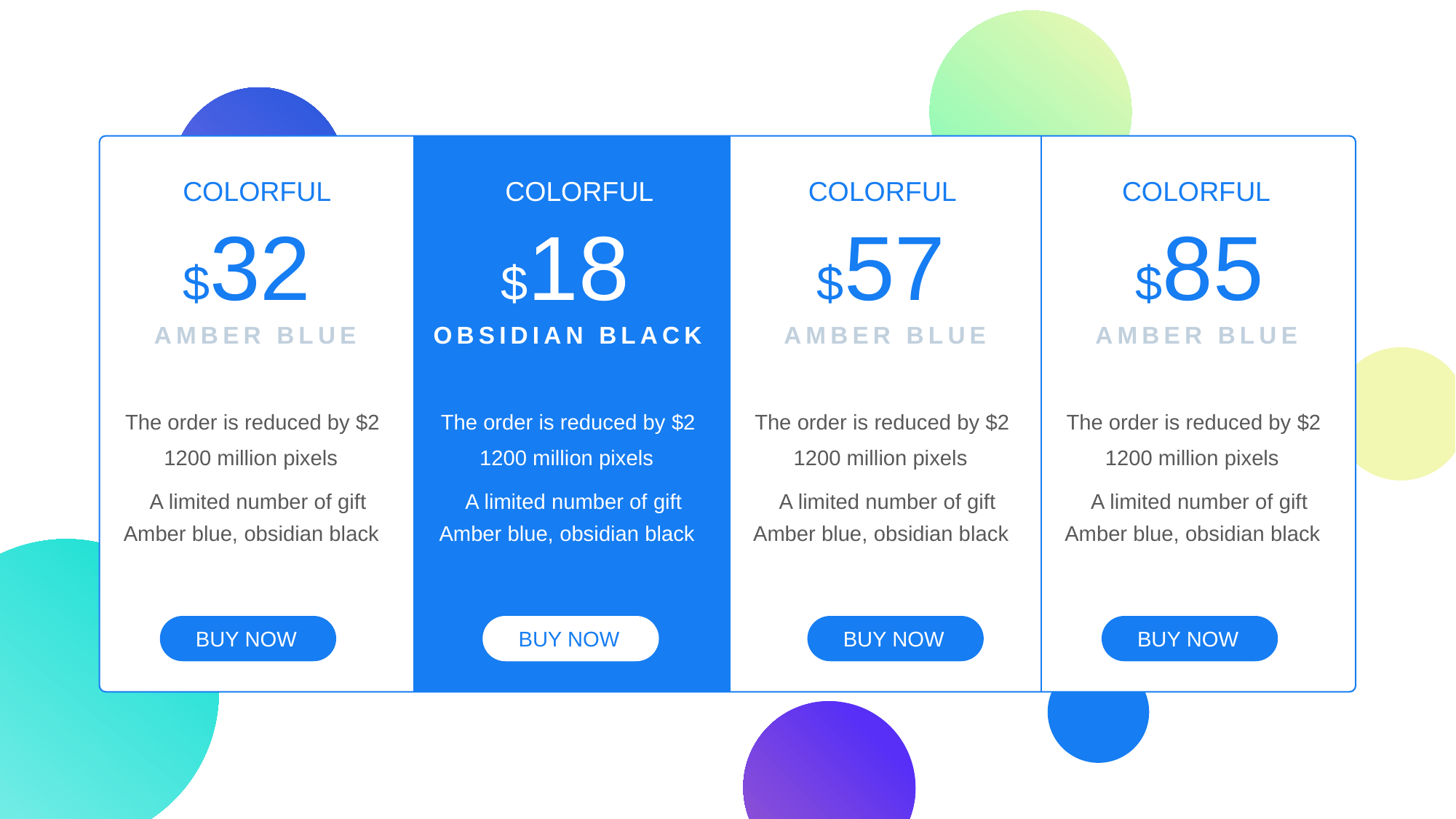

COLORFUL
COLORFUL
COLORFUL
COLORFUL
$32
$18
$57
$85
AMBER BLUE
OBSIDIAN BLACK
OBSIDIAN BLACK
AMBER BLUE
AMBER BLUE
The order is reduced by $2
1200 million pixels
A limited number of gift
Amber blue, obsidian black
The order is reduced by $2
1200 million pixels
A limited number of gift
Amber blue, obsidian black
The order is reduced by $2
1200 million pixels
A limited number of gift
Amber blue, obsidian black
The order is reduced by $2
1200 million pixels
A limited number of gift
Amber blue, obsidian black

BUY NOW

BUY NOW

BUY NOW

BUY NOW